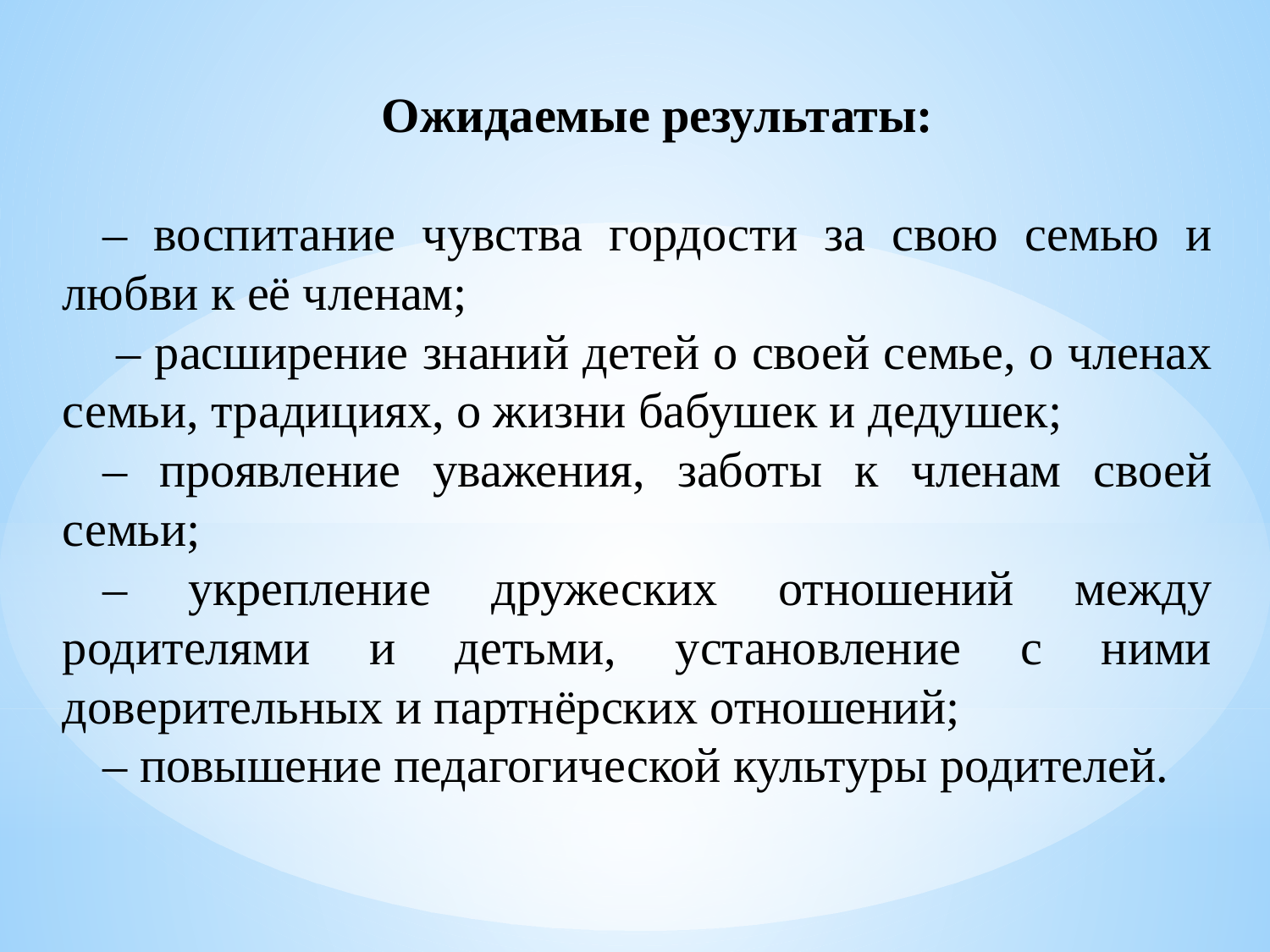

Ожидаемые результаты:

– воспитание чувства гордости за свою семью и любви к её членам;
 – расширение знаний детей о своей семье, о членах семьи, традициях, о жизни бабушек и дедушек;
– проявление уважения, заботы к членам своей семьи;
– укрепление дружеских отношений между родителями и детьми, установление с ними доверительных и партнёрских отношений;
– повышение педагогической культуры родителей.